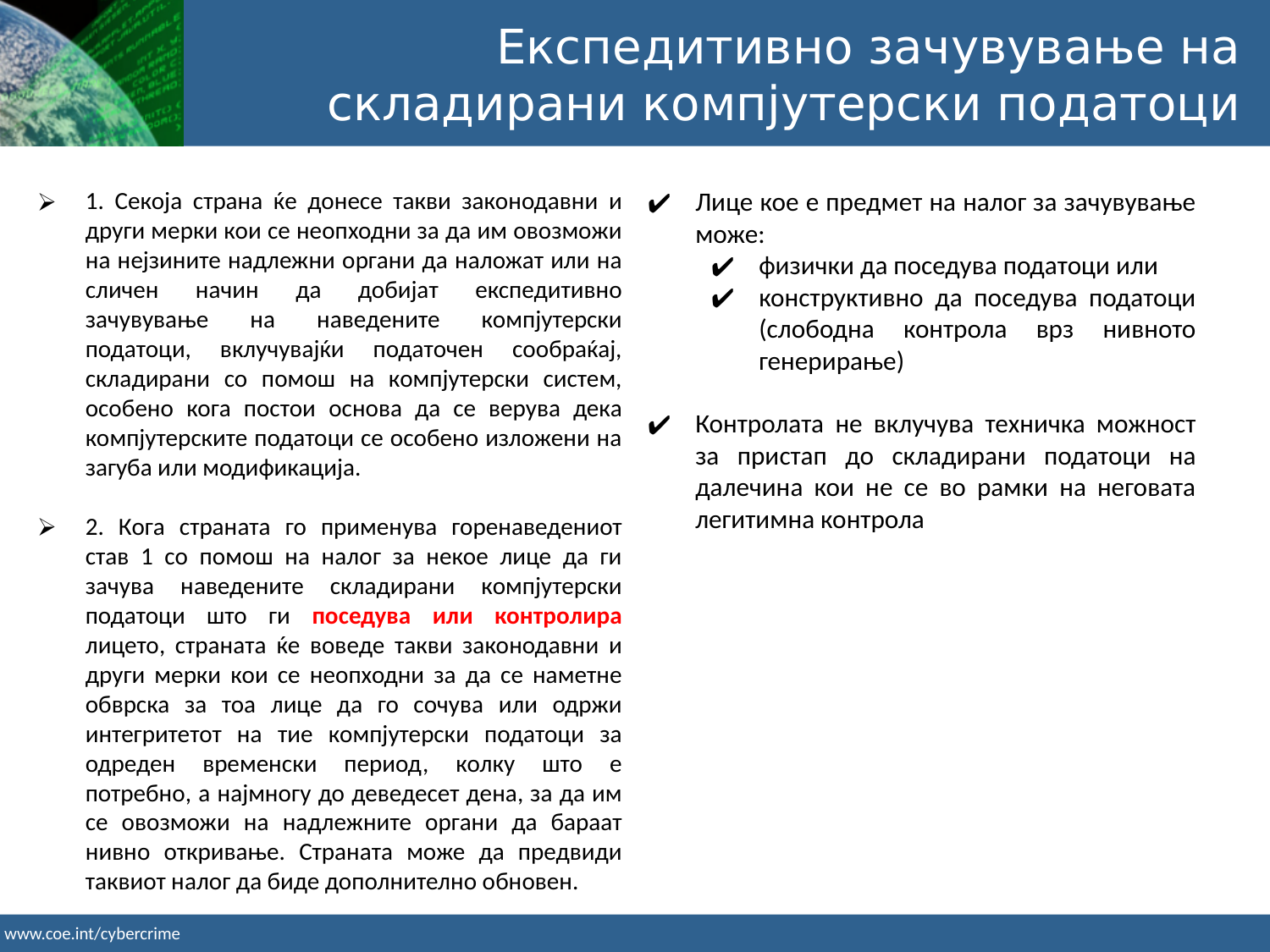

Експедитивно зачувување на складирани компјутерски податоци
1. Секоја страна ќе донесе такви законодавни и други мерки кои се неопходни за да им овозможи на нејзините надлежни органи да наложат или на сличен начин да добијат експедитивно зачувување на наведените компјутерски податоци, вклучувајќи податочен сообраќај, складирани со помош на компјутерски систем, особено кога постои основа да се верува дека компјутерските податоци се особено изложени на загуба или модификација.

2. Кога страната го применува горенаведениот став 1 со помош на налог за некое лице да ги зачува наведените складирани компјутерски податоци што ги поседува или контролира лицето, страната ќе воведе такви законодавни и други мерки кои се неопходни за да се наметне обврска за тоа лице да го сочува или одржи интегритетот на тие компјутерски податоци за одреден временски период, колку што е потребно, а најмногу до деведесет дена, за да им се овозможи на надлежните органи да бараат нивно откривање. Страната може да предвиди таквиот налог да биде дополнително обновен.
Лице кое е предмет на налог за зачувување може:
физички да поседува податоци или
конструктивно да поседува податоци (слободна контрола врз нивното генерирање)

Контролата не вклучува техничка можност за пристап до складирани податоци на далечина кои не се во рамки на неговата легитимна контрола